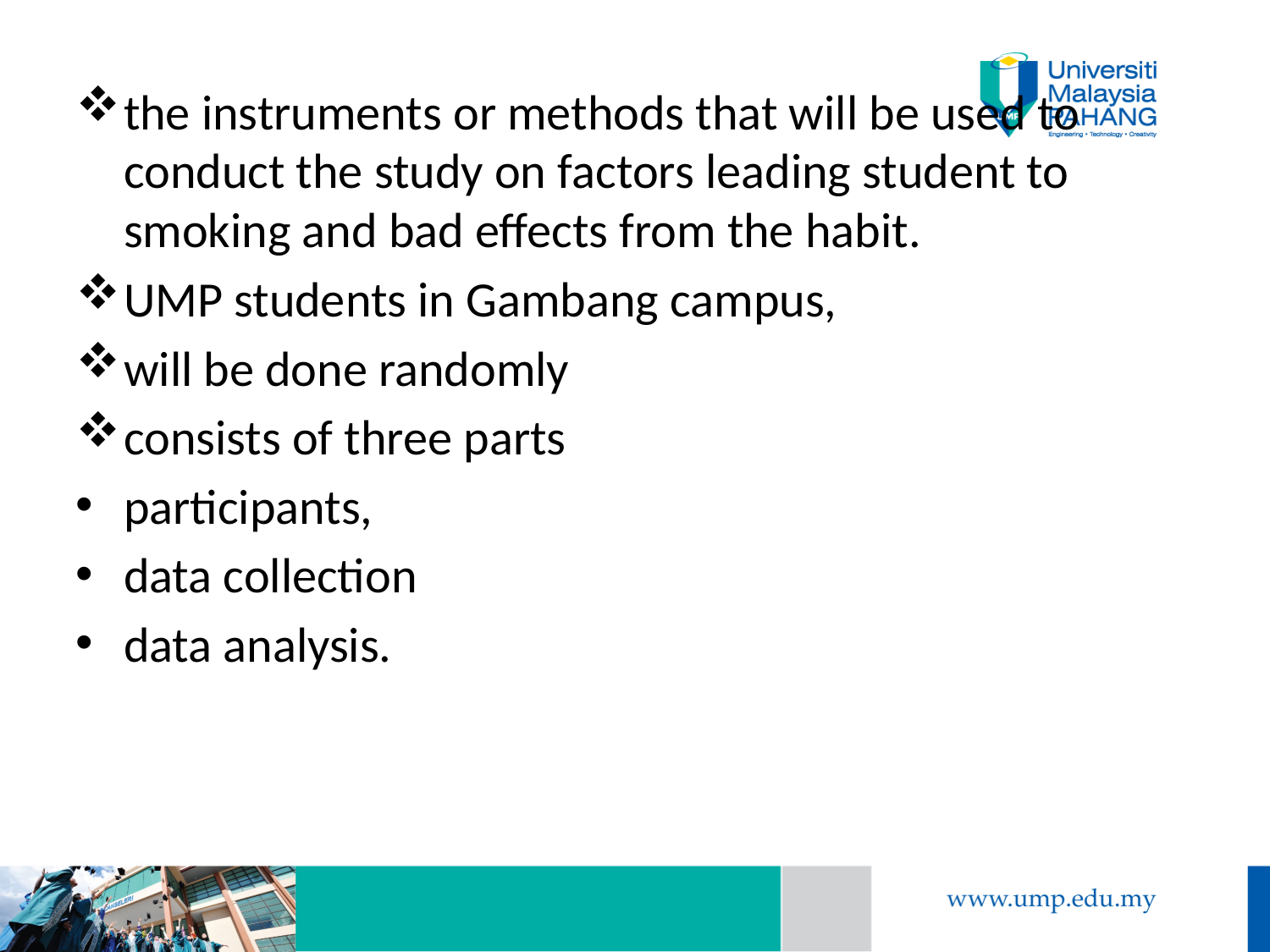

the instruments or methods that will be used to conduct the study on factors leading student to smoking and bad effects from the habit.
UMP students in Gambang campus,
will be done randomly
consists of three parts
participants,
data collection
data analysis.